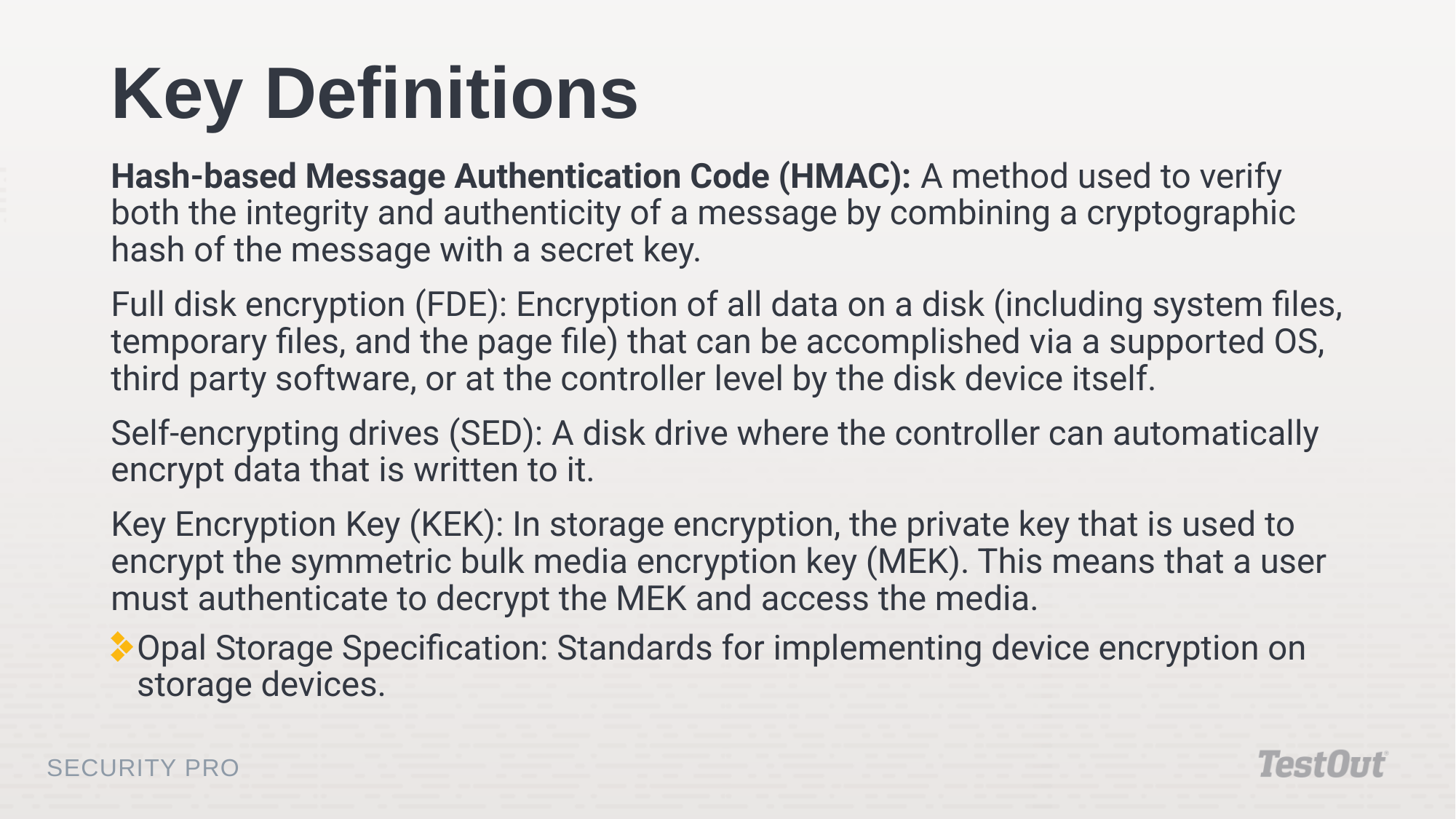

# Key Definitions
Hash-based Message Authentication Code (HMAC): A method used to verify both the integrity and authenticity of a message by combining a cryptographic hash of the message with a secret key.
Full disk encryption (FDE): Encryption of all data on a disk (including system files, temporary files, and the page file) that can be accomplished via a supported OS, third party software, or at the controller level by the disk device itself.
Self-encrypting drives (SED): A disk drive where the controller can automatically encrypt data that is written to it.
Key Encryption Key (KEK): In storage encryption, the private key that is used to encrypt the symmetric bulk media encryption key (MEK). This means that a user must authenticate to decrypt the MEK and access the media.
Opal Storage Specification: Standards for implementing device encryption on storage devices.
Security Pro